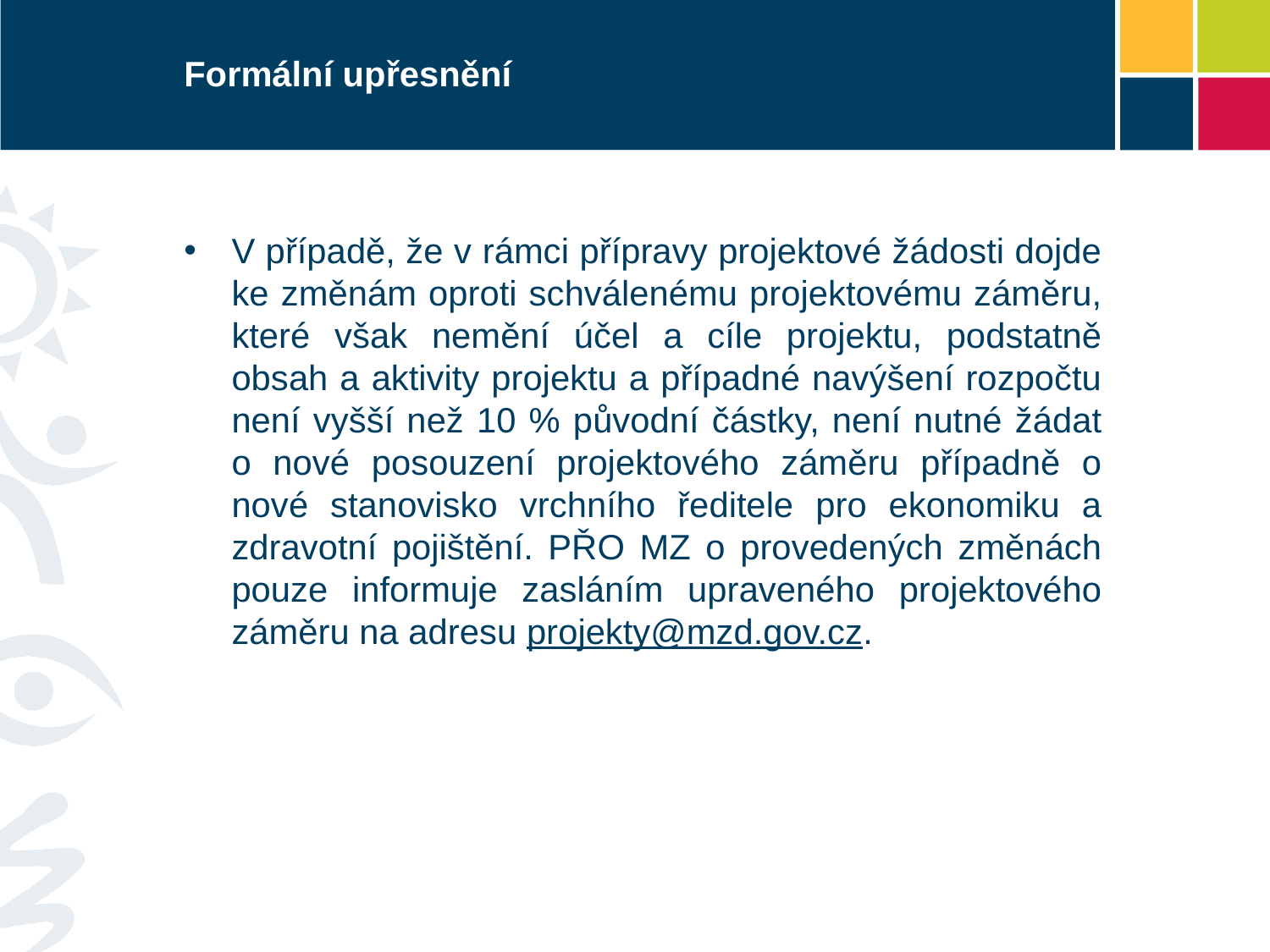

# Formální upřesnění
V případě, že v rámci přípravy projektové žádosti dojde ke změnám oproti schválenému projektovému záměru, které však nemění účel a cíle projektu, podstatně obsah a aktivity projektu a případné navýšení rozpočtu není vyšší než 10 % původní částky, není nutné žádat o nové posouzení projektového záměru případně o nové stanovisko vrchního ředitele pro ekonomiku a zdravotní pojištění. PŘO MZ o provedených změnách pouze informuje zasláním upraveného projektového záměru na adresu projekty@mzd.gov.cz.